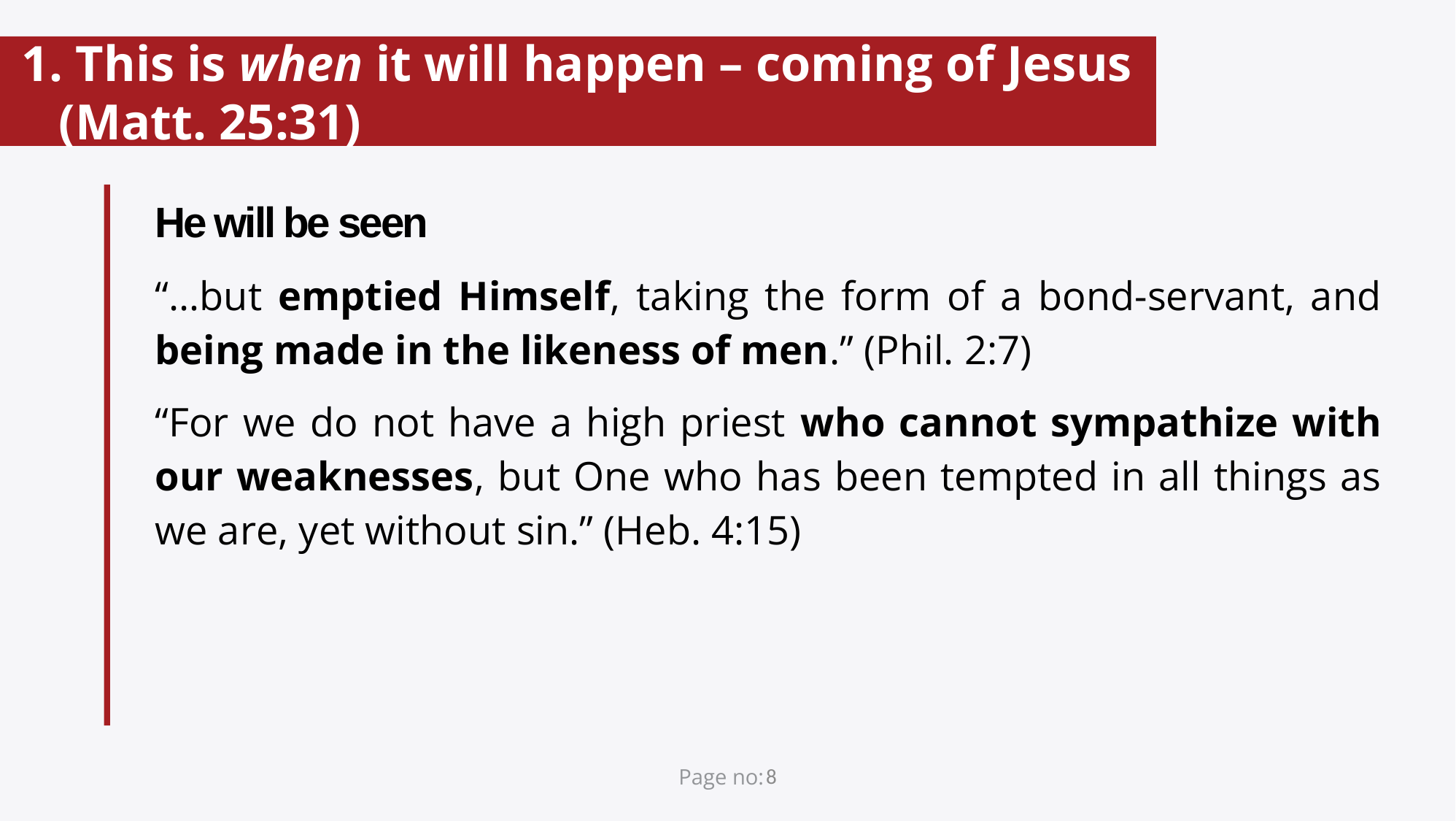

# 1. This is when it will happen – coming of Jesus (Matt. 25:31)
He will be seen
“…but emptied Himself, taking the form of a bond-servant, and being made in the likeness of men.” (Phil. 2:7)
“For we do not have a high priest who cannot sympathize with our weaknesses, but One who has been tempted in all things as we are, yet without sin.” (Heb. 4:15)